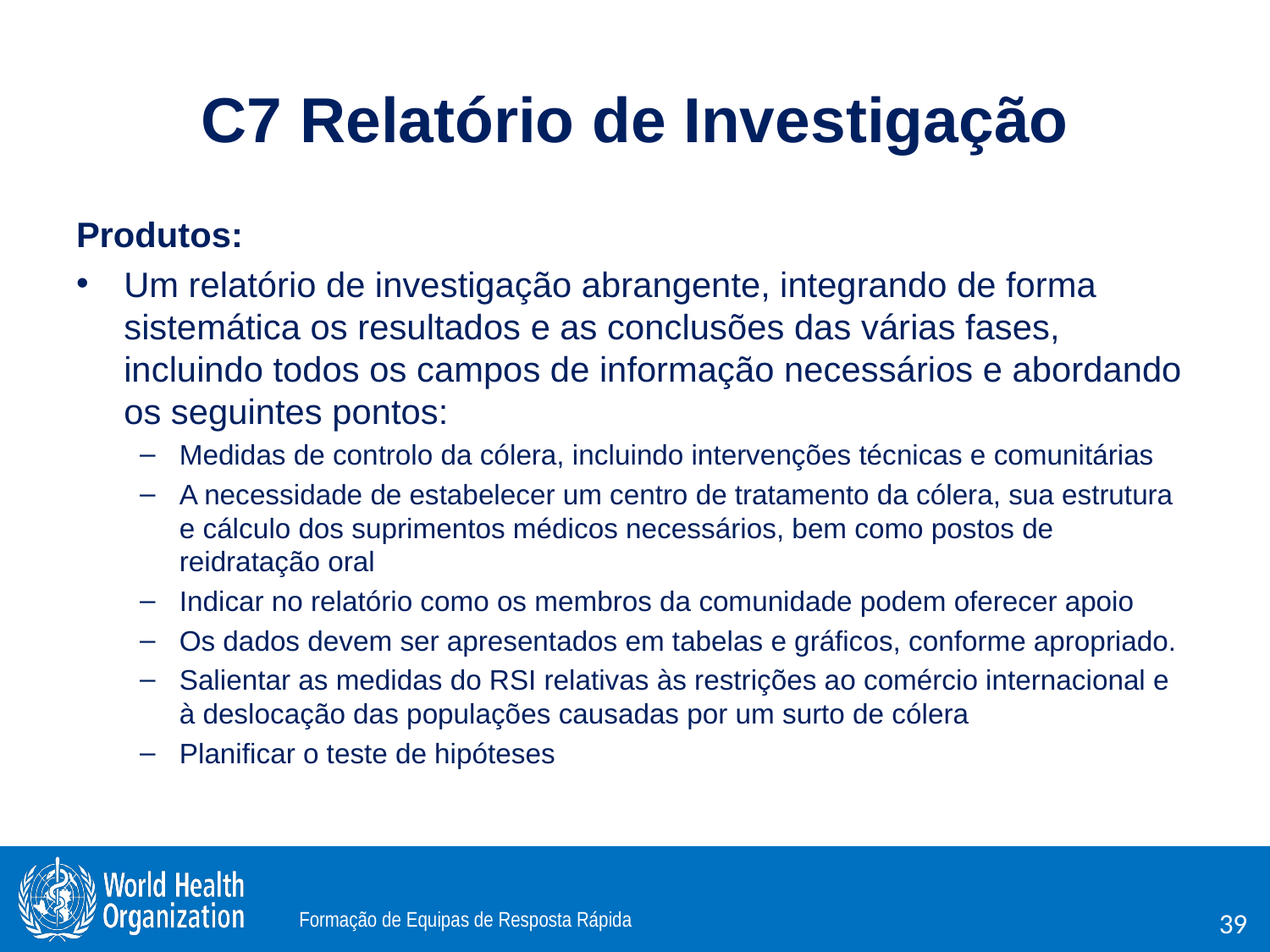

# C7 Relatório de Investigação
Produtos:
Um relatório de investigação abrangente, integrando de forma sistemática os resultados e as conclusões das várias fases, incluindo todos os campos de informação necessários e abordando os seguintes pontos:
Medidas de controlo da cólera, incluindo intervenções técnicas e comunitárias
A necessidade de estabelecer um centro de tratamento da cólera, sua estrutura e cálculo dos suprimentos médicos necessários, bem como postos de reidratação oral
Indicar no relatório como os membros da comunidade podem oferecer apoio
Os dados devem ser apresentados em tabelas e gráficos, conforme apropriado.
Salientar as medidas do RSI relativas às restrições ao comércio internacional e à deslocação das populações causadas por um surto de cólera
Planificar o teste de hipóteses